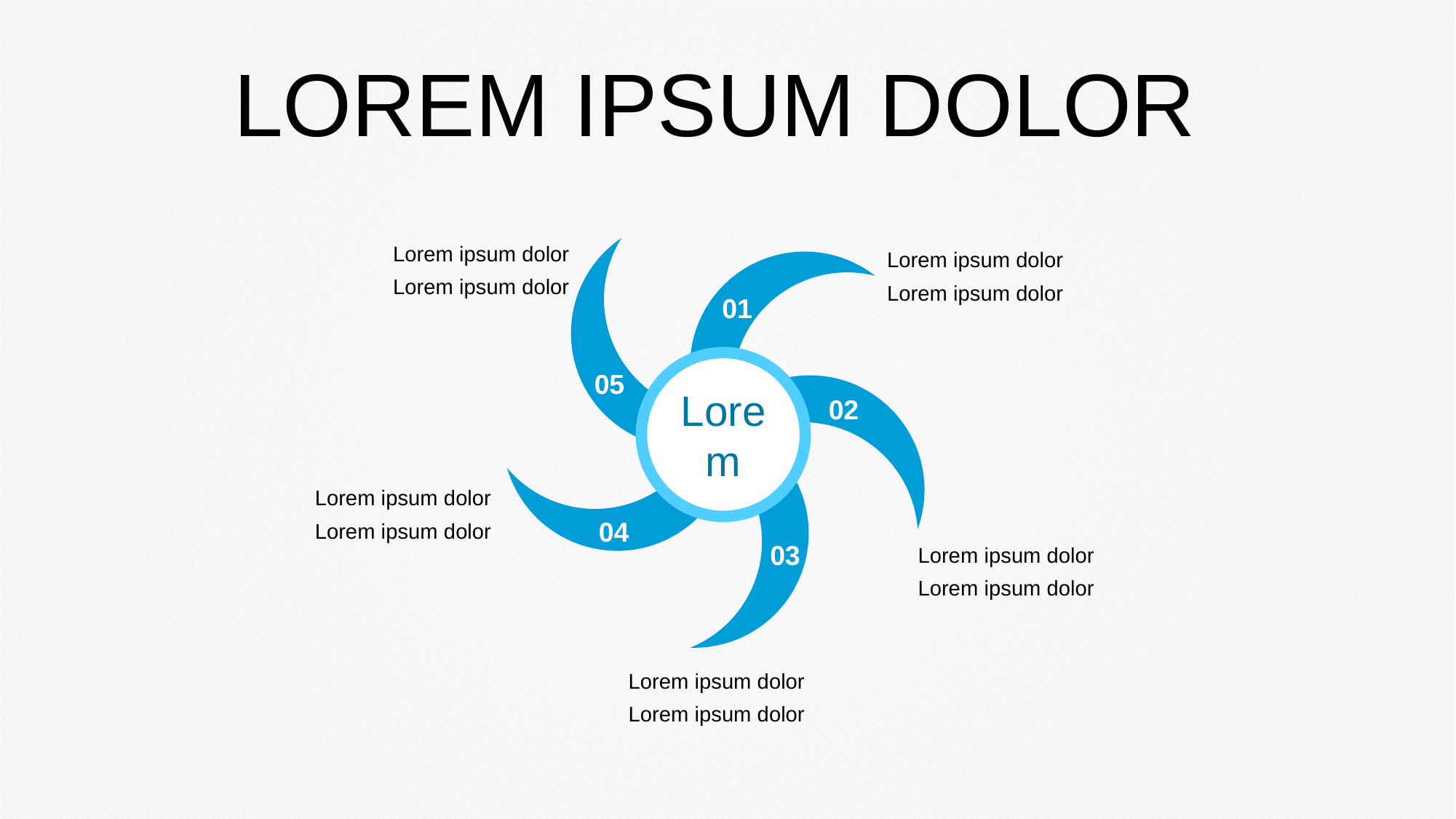

# LOREM IPSUM DOLOR
Lorem ipsum dolor
Lorem ipsum dolor

Lorem ipsum dolor
Lorem ipsum dolor

01

Lorem
05

02

Lorem ipsum dolor
Lorem ipsum dolor
04
Lorem ipsum dolor
Lorem ipsum dolor
03
Lorem ipsum dolor
Lorem ipsum dolor